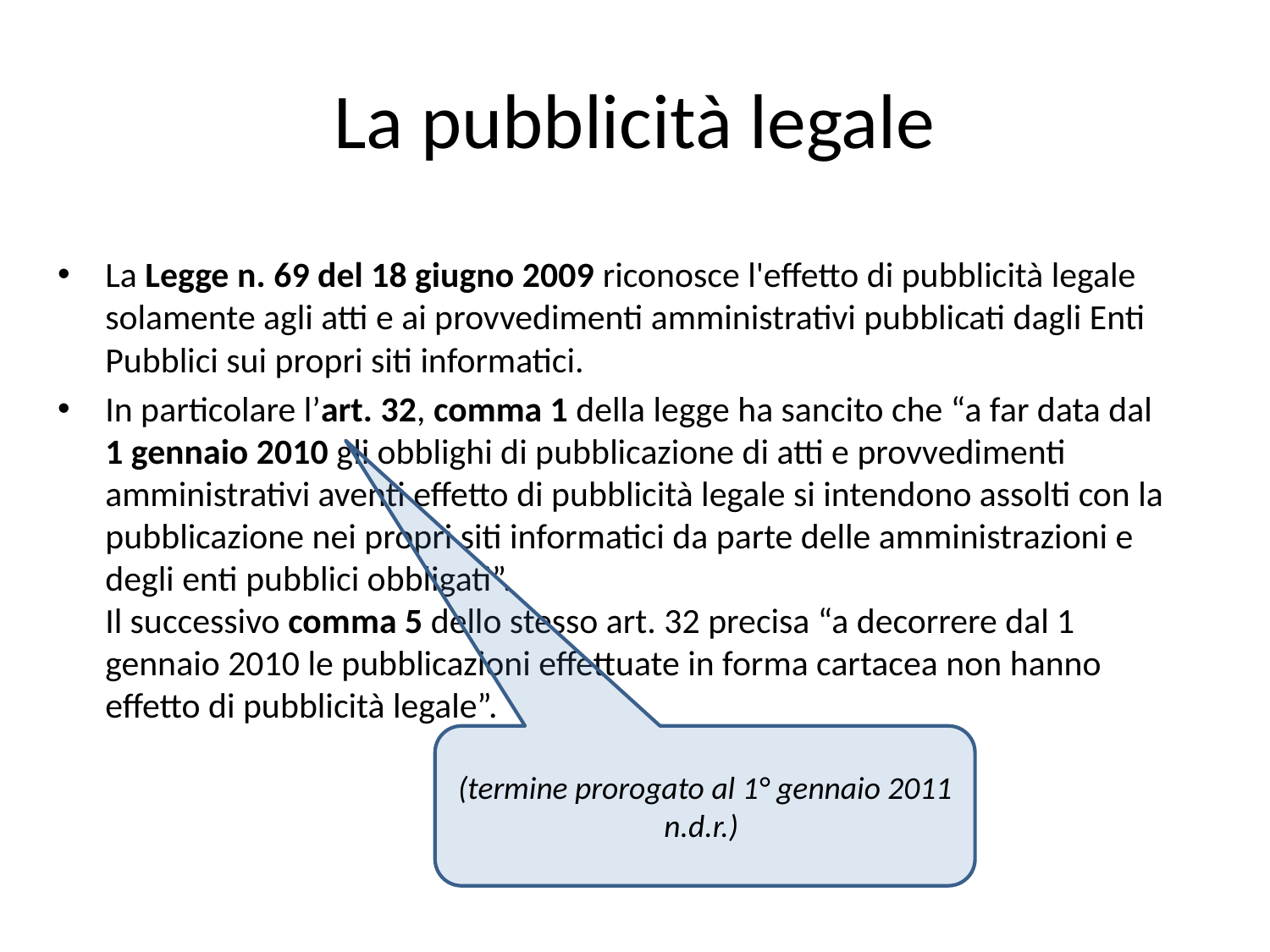

# La pubblicità legale
La Legge n. 69 del 18 giugno 2009 riconosce l'effetto di pubblicità legale solamente agli atti e ai provvedimenti amministrativi pubblicati dagli Enti Pubblici sui propri siti informatici.
In particolare l’art. 32, comma 1 della legge ha sancito che “a far data dal 1 gennaio 2010 gli obblighi di pubblicazione di atti e provvedimenti amministrativi aventi effetto di pubblicità legale si intendono assolti con la pubblicazione nei propri siti informatici da parte delle amministrazioni e degli enti pubblici obbligati”.
Il successivo comma 5 dello stesso art. 32 precisa “a decorrere dal 1 gennaio 2010 le pubblicazioni effettuate in forma cartacea non hanno effetto di pubblicità legale”.

(termine prorogato al 1° gennaio 2011 n.d.r.)